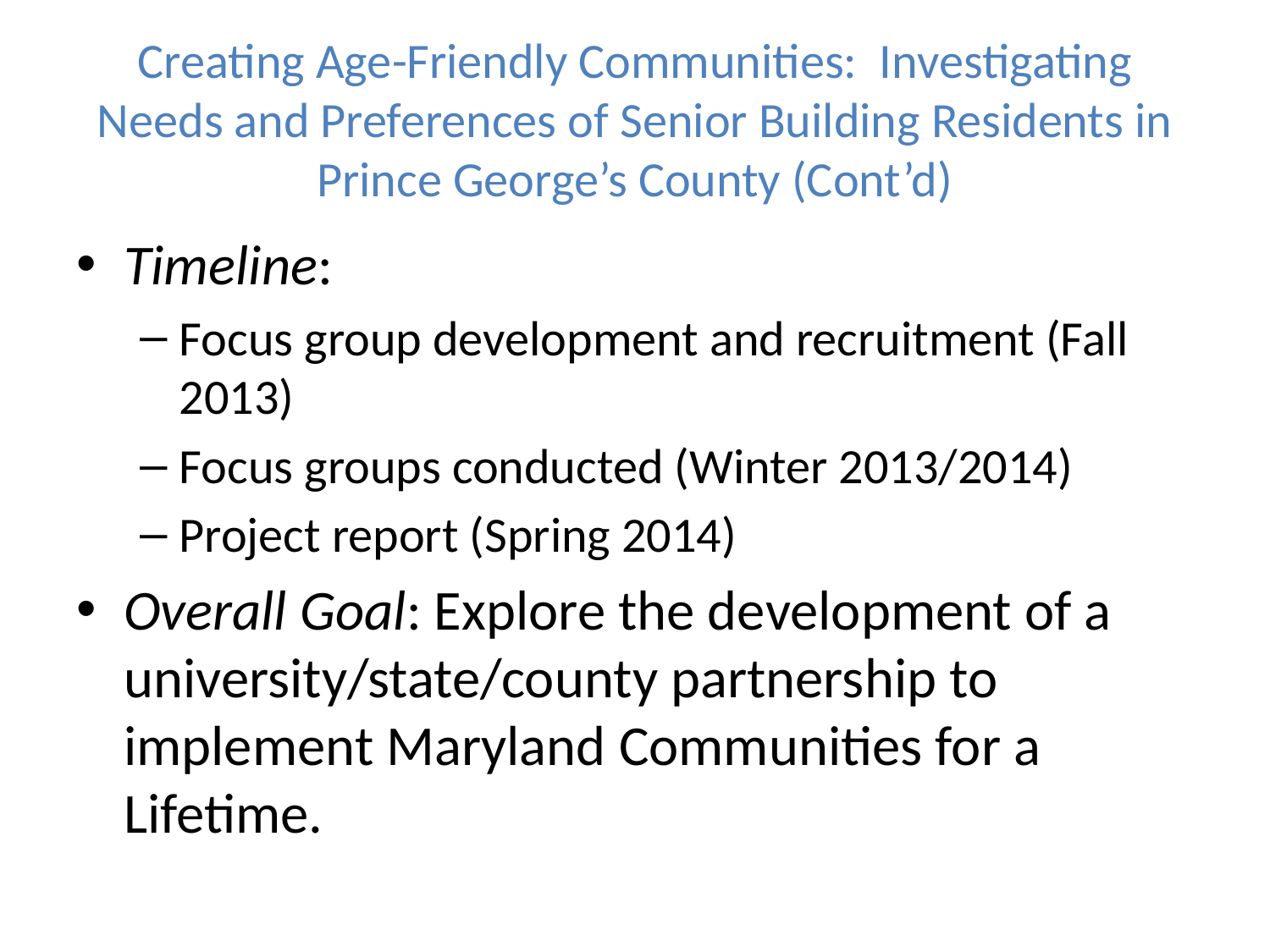

# Creating Age-Friendly Communities:  Investigating Needs and Preferences of Senior Building Residents in Prince George’s County (Cont’d)
Timeline:
Focus group development and recruitment (Fall 2013)
Focus groups conducted (Winter 2013/2014)
Project report (Spring 2014)
Overall Goal: Explore the development of a university/state/county partnership to implement Maryland Communities for a Lifetime.